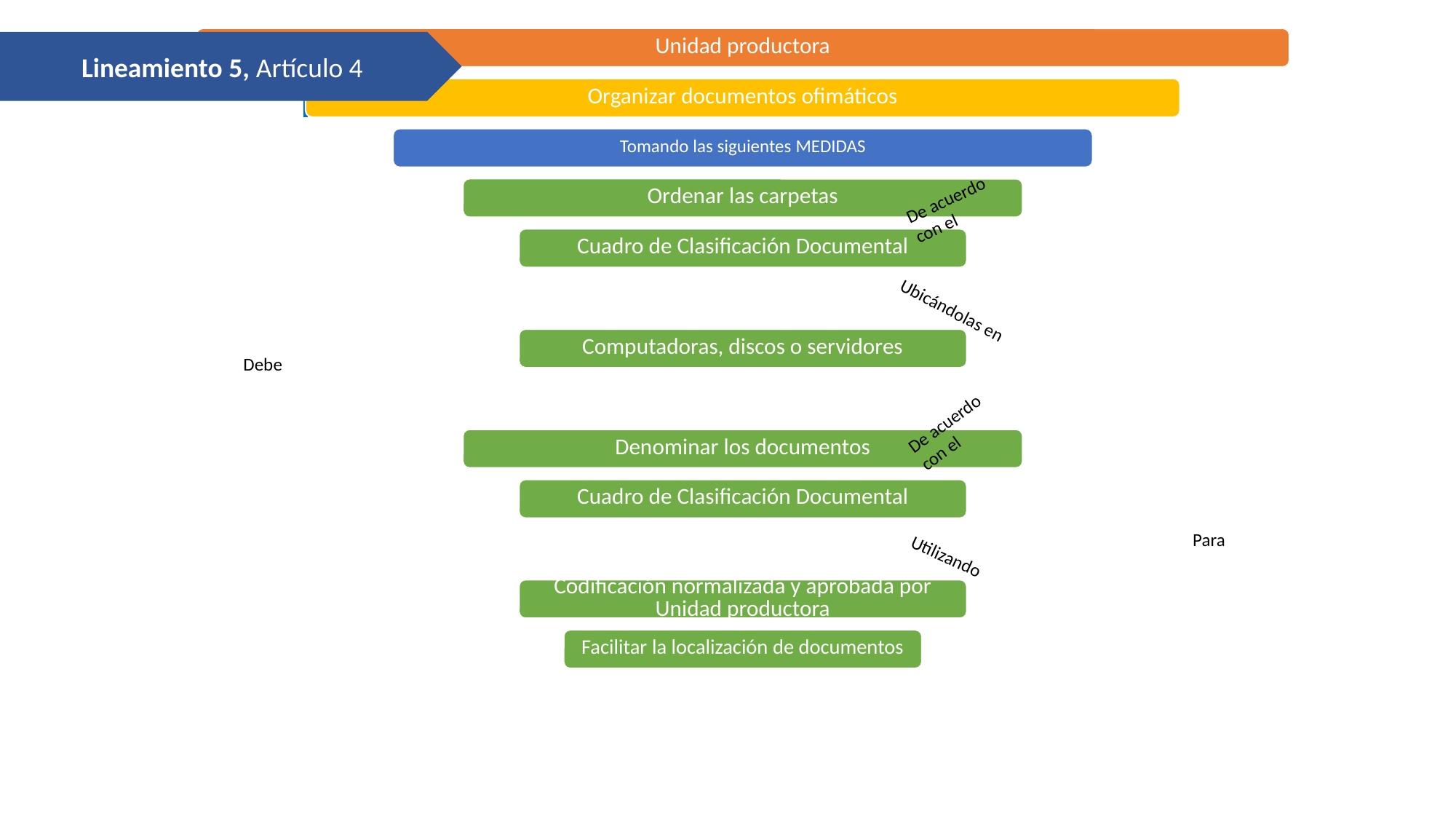

Unidad productora
Organizar documentos ofimáticos
Tomando las siguientes MEDIDAS
Ordenar las carpetas
Denominar los documentos
Cuadro de Clasificación Documental
Computadoras, discos o servidores
Cuadro de Clasificación Documental
Codificación normalizada y aprobada por Unidad productora
Facilitar la localización de documentos
Lineamiento 5, Artículo 4
De acuerdo
con el
Ubicándolas en
Debe
De acuerdo
con el
Para
Utilizando